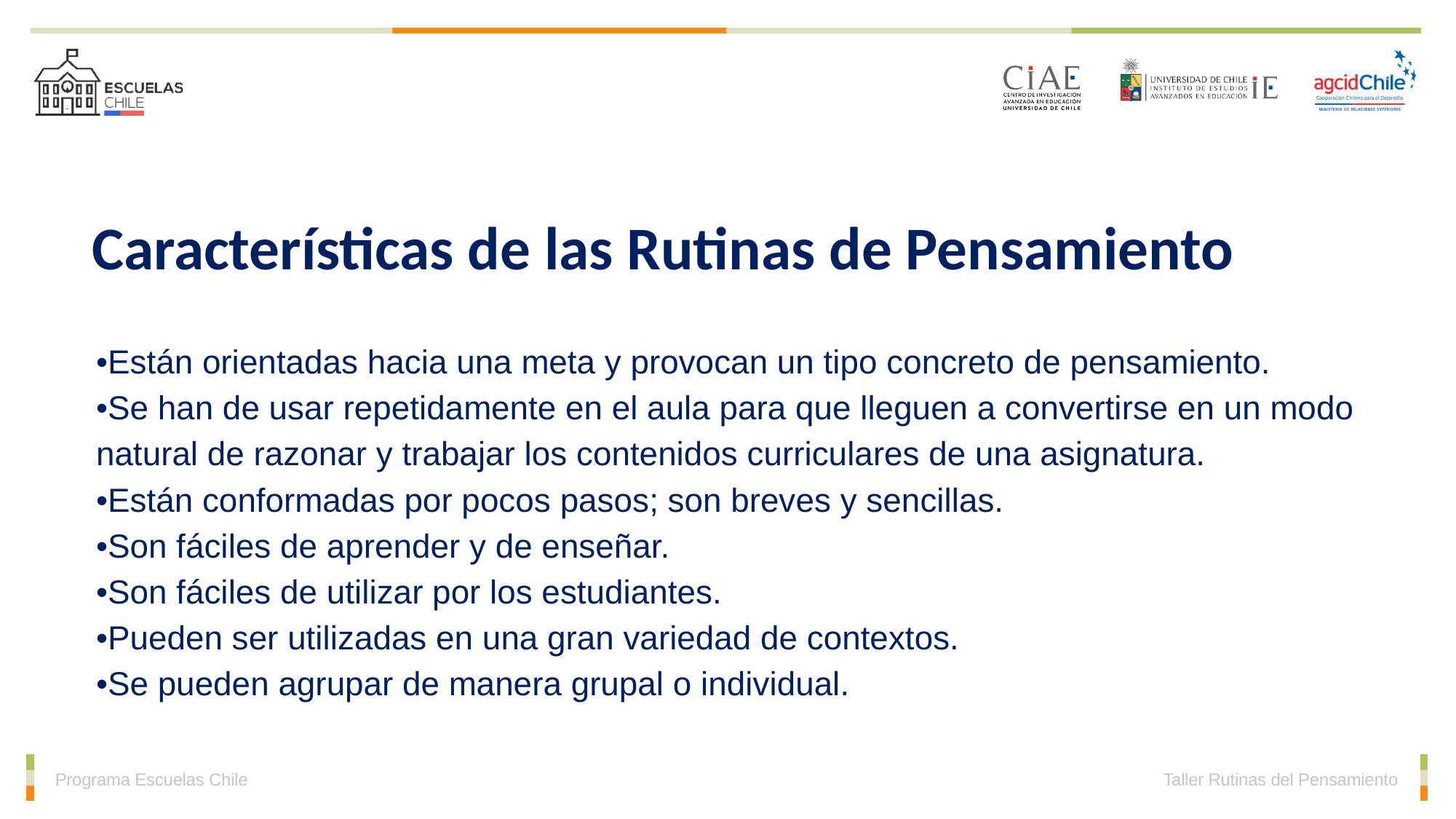

Características de las Rutinas de Pensamiento
•Están orientadas hacia una meta y provocan un tipo concreto de pensamiento.
•Se han de usar repetidamente en el aula para que lleguen a convertirse en un modo natural de razonar y trabajar los contenidos curriculares de una asignatura.
•Están conformadas por pocos pasos; son breves y sencillas.
•Son fáciles de aprender y de enseñar.
•Son fáciles de utilizar por los estudiantes.
•Pueden ser utilizadas en una gran variedad de contextos.
•Se pueden agrupar de manera grupal o individual.